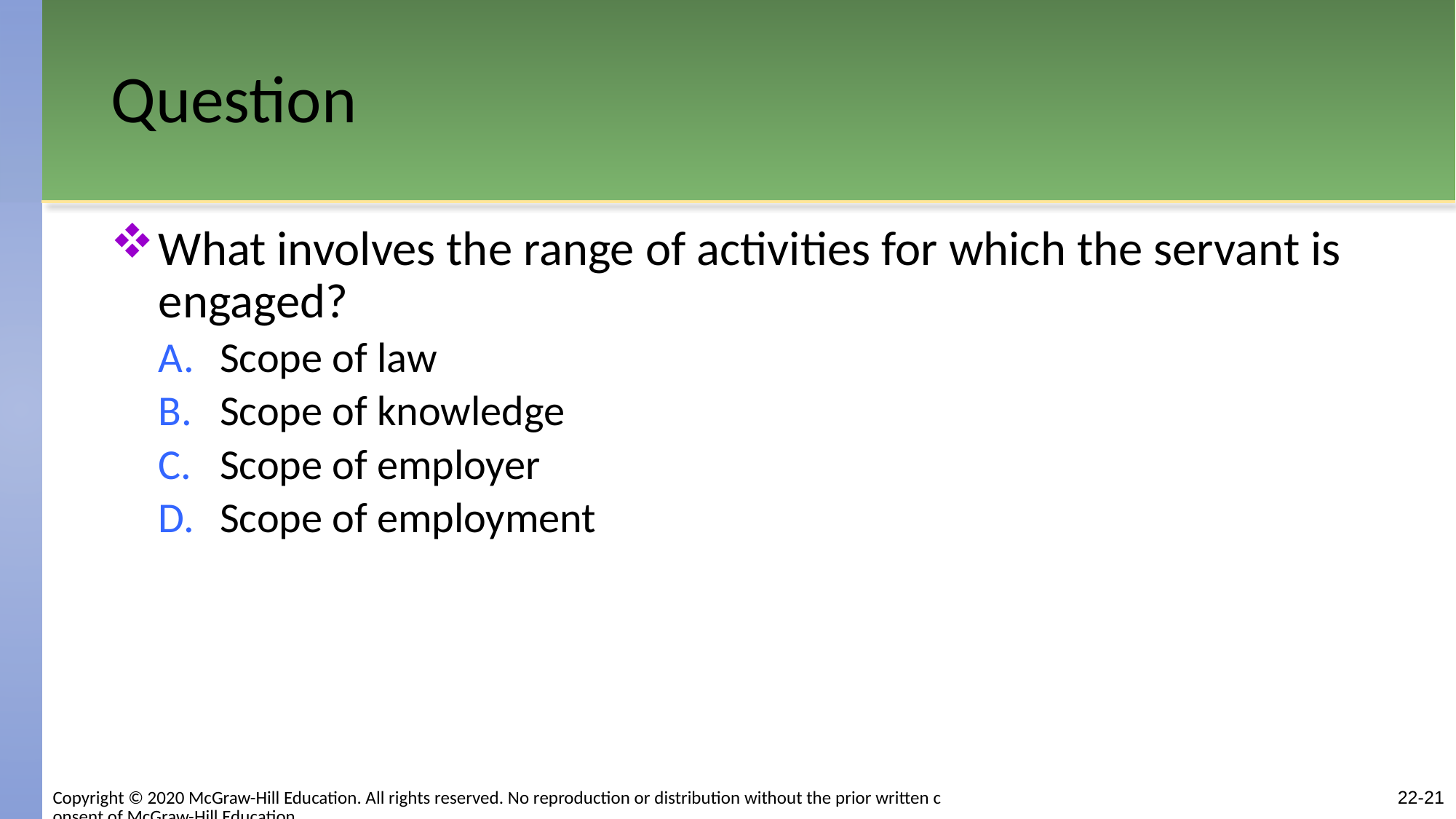

# Question
What involves the range of activities for which the servant is engaged?
Scope of law
Scope of knowledge
Scope of employer
Scope of employment
22-21
Copyright © 2020 McGraw-Hill Education. All rights reserved. No reproduction or distribution without the prior written consent of McGraw-Hill Education.